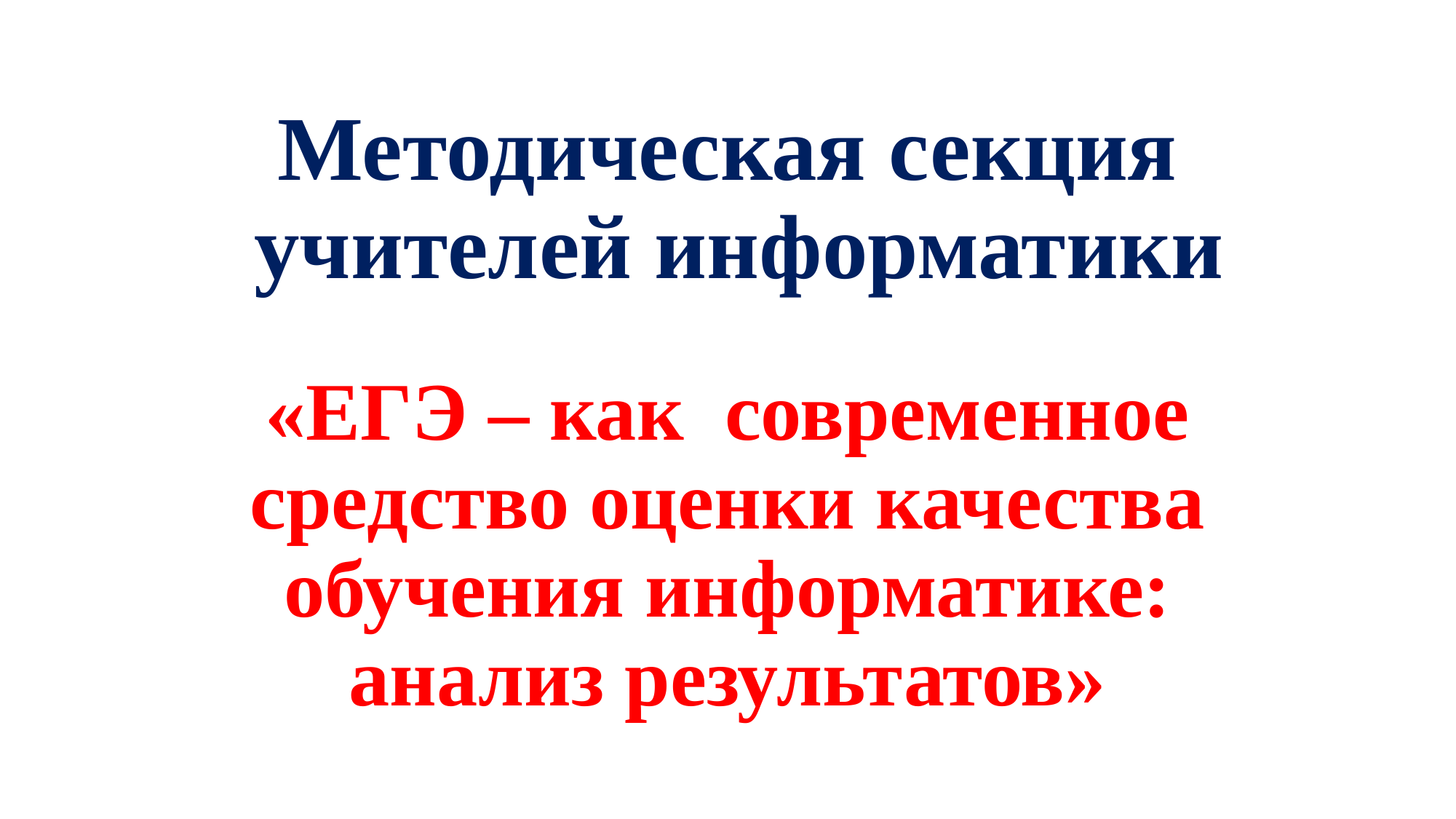

# Методическая секция учителей информатики
«ЕГЭ – как  современное средство оценки качества обучения информатике: анализ результатов»